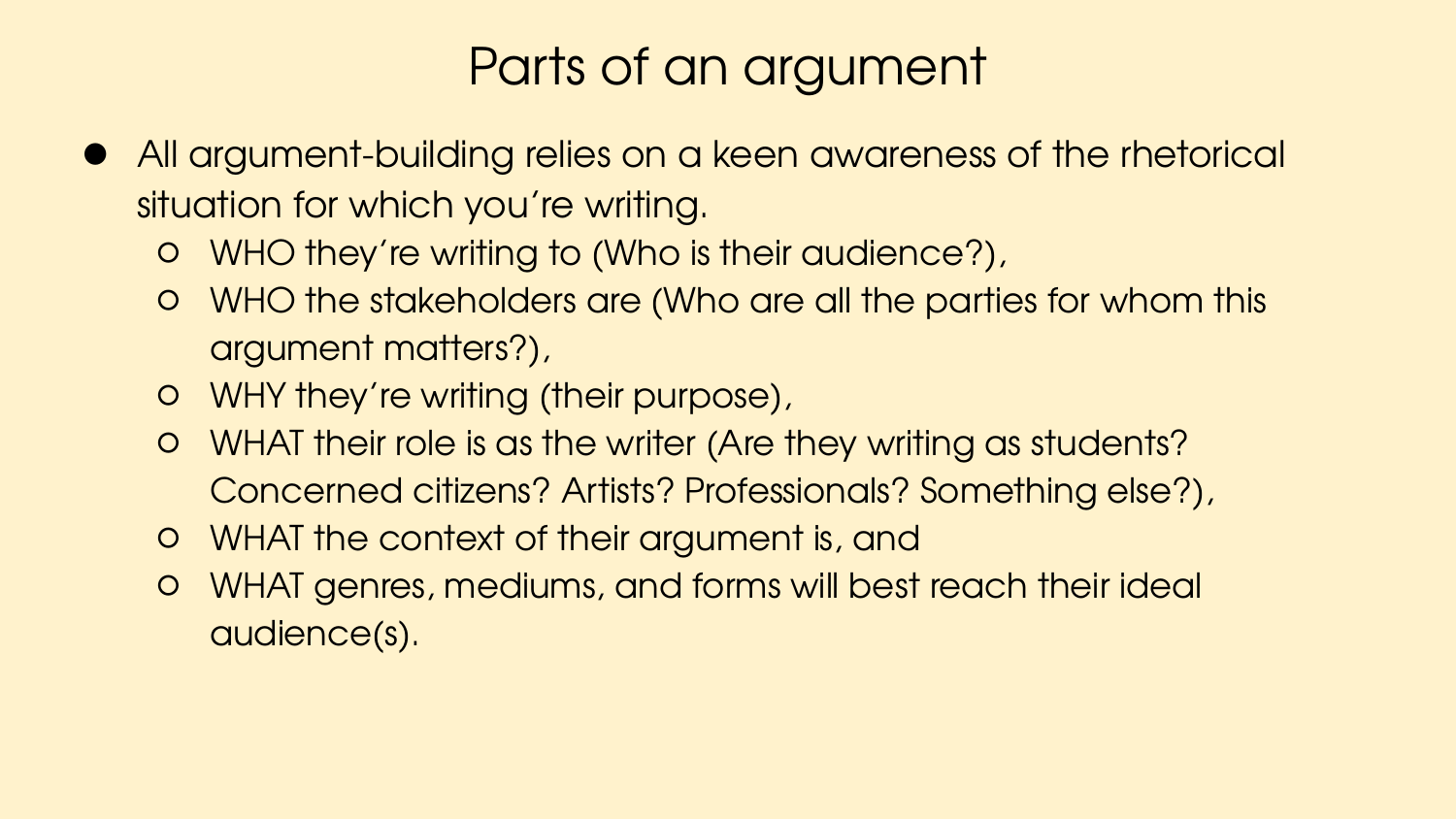

# Parts of an argument
All argument-building relies on a keen awareness of the rhetorical situation for which you’re writing.
WHO they’re writing to (Who is their audience?),
WHO the stakeholders are (Who are all the parties for whom this argument matters?),
WHY they’re writing (their purpose),
WHAT their role is as the writer (Are they writing as students? Concerned citizens? Artists? Professionals? Something else?),
WHAT the context of their argument is, and
WHAT genres, mediums, and forms will best reach their ideal audience(s).